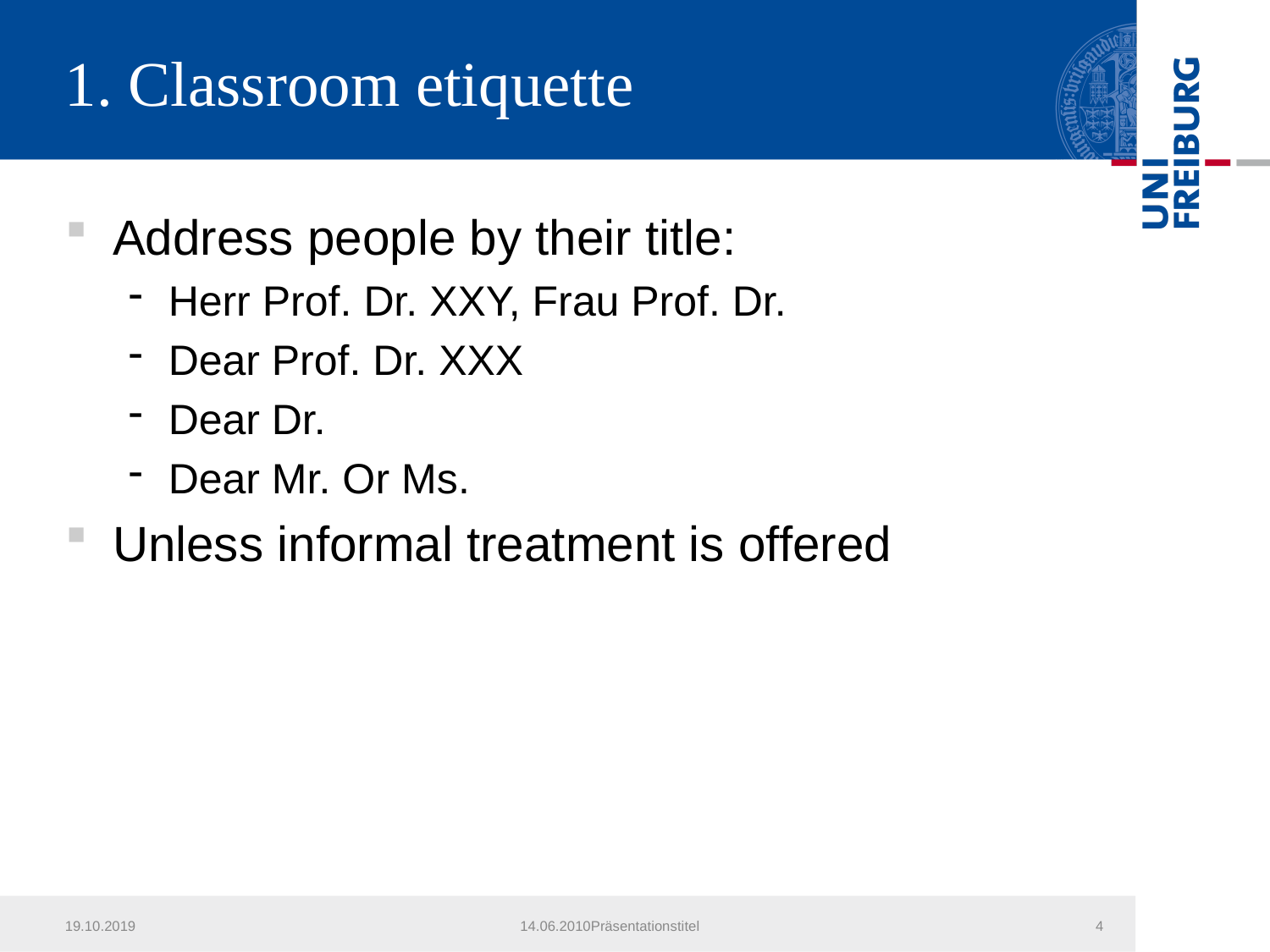

# 1. Classroom etiquette
Address people by their title:
Herr Prof. Dr. XXY, Frau Prof. Dr.
Dear Prof. Dr. XXX
Dear Dr.
Dear Mr. Or Ms.
Unless informal treatment is offered

19.10.2019
14.06.2010Präsentationstitel
4